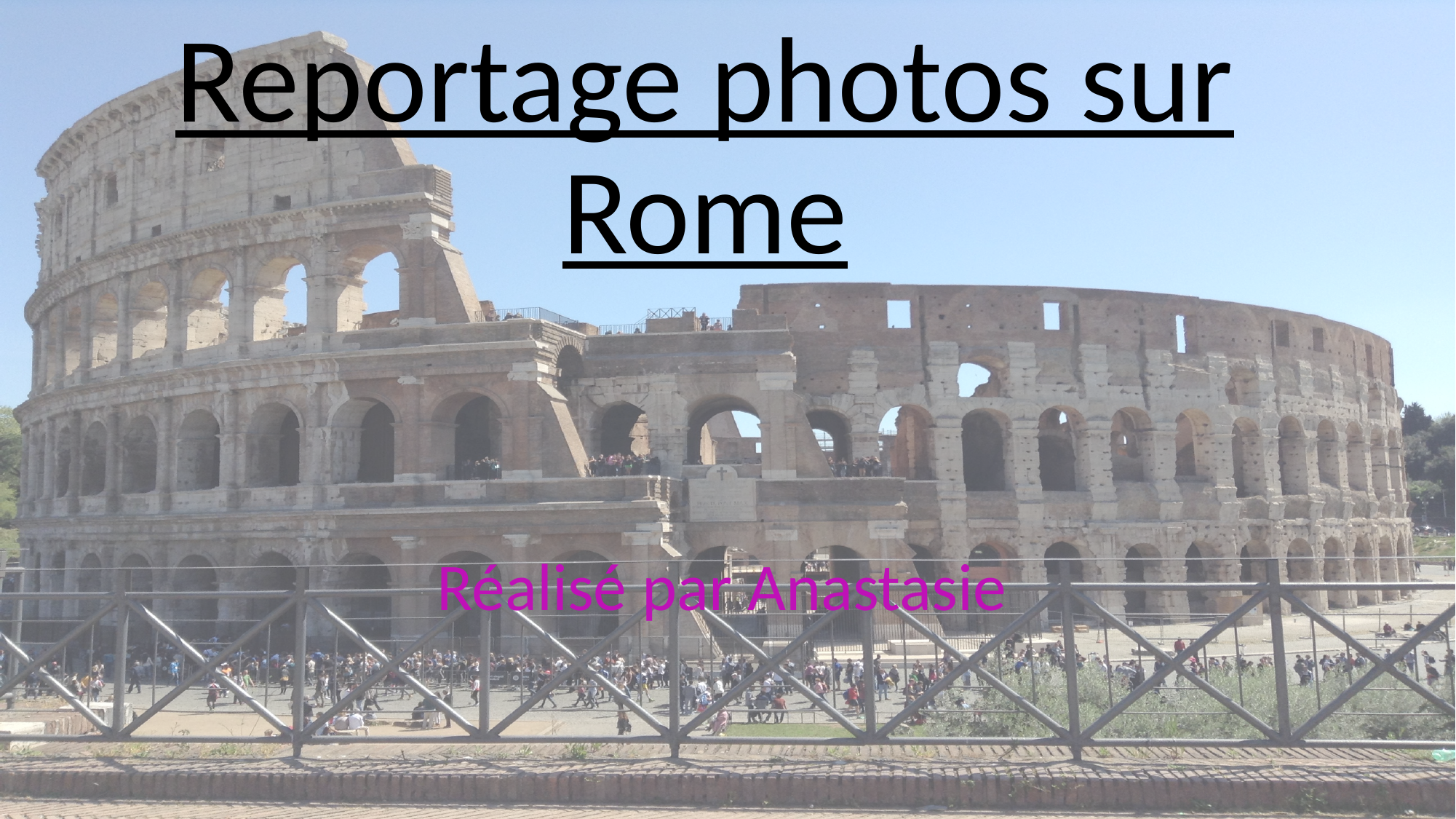

# Reportage photos sur Rome
Réalisé par Anastasie